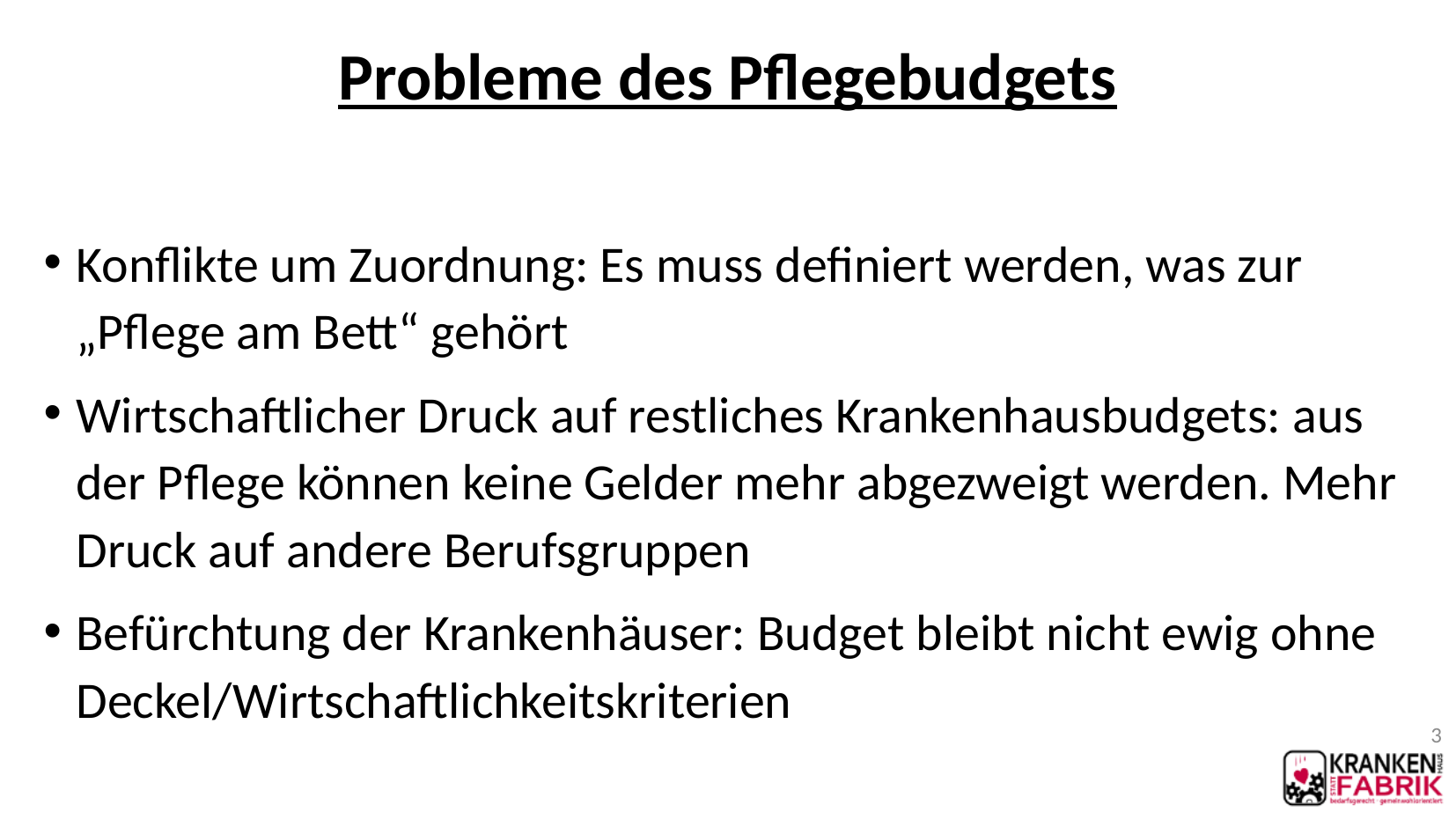

Probleme des Pflegebudgets
Konflikte um Zuordnung: Es muss definiert werden, was zur „Pflege am Bett“ gehört
Wirtschaftlicher Druck auf restliches Krankenhausbudgets: aus der Pflege können keine Gelder mehr abgezweigt werden. Mehr Druck auf andere Berufsgruppen
Befürchtung der Krankenhäuser: Budget bleibt nicht ewig ohne Deckel/Wirtschaftlichkeitskriterien

3